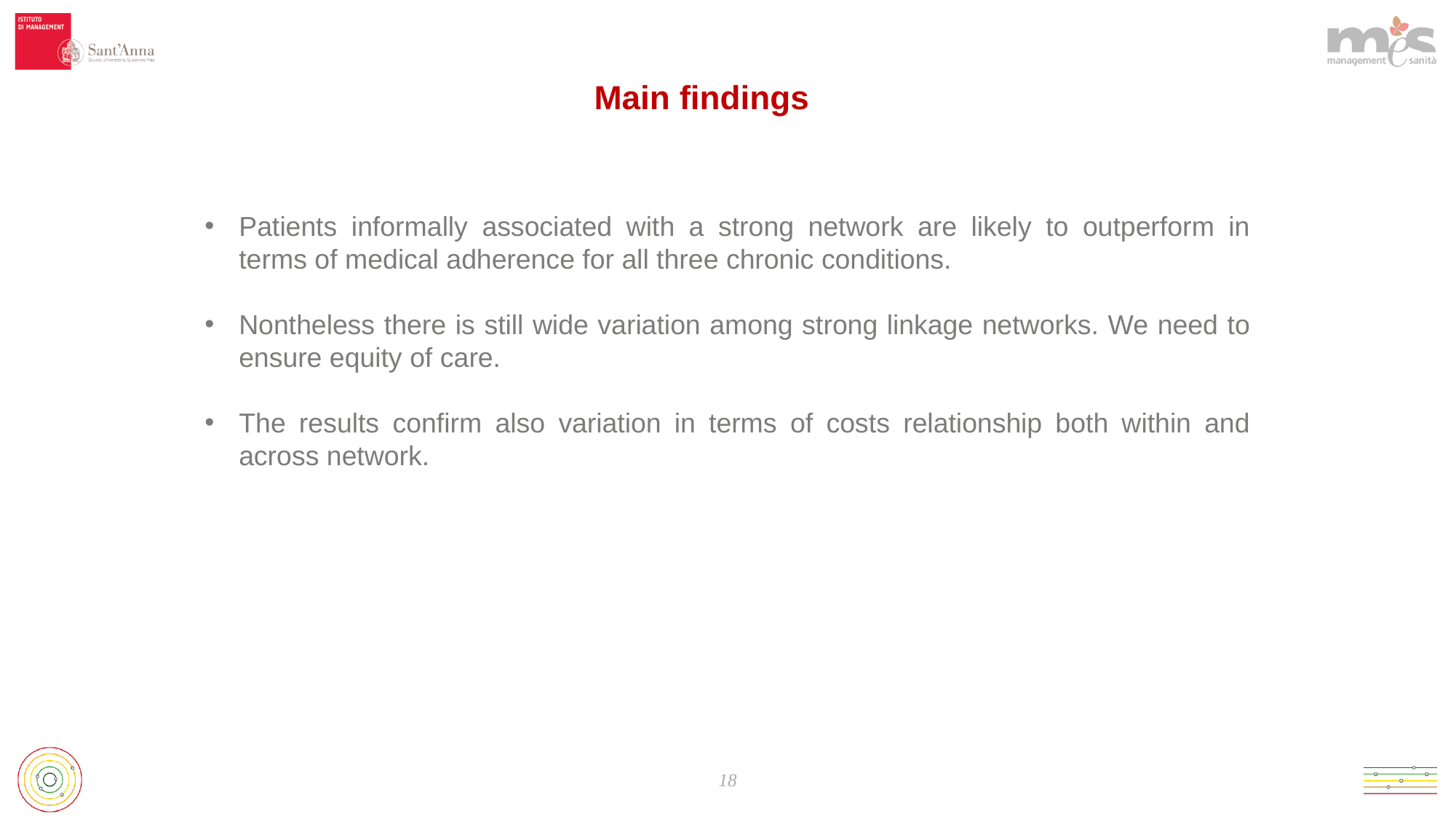

Main findings

Patients informally associated with a strong network are likely to outperform in terms of medical adherence for all three chronic conditions.

Nontheless there is still wide variation among strong linkage networks. We need to ensure equity of care.

The results confirm also variation in terms of costs relationship both within and across network.

18